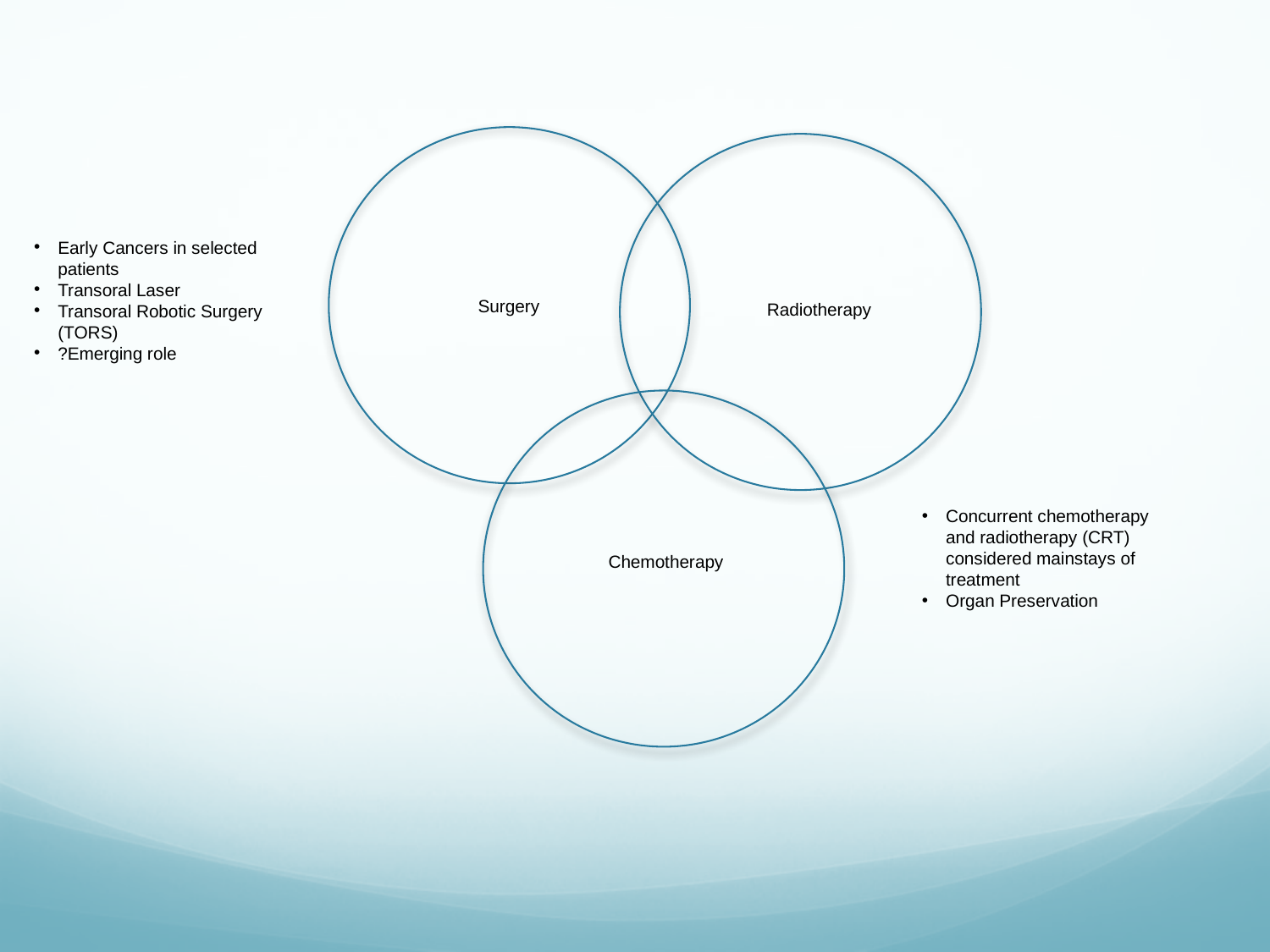

Early Cancers in selected patients
Transoral Laser
Transoral Robotic Surgery (TORS)
?Emerging role
Surgery
Radiotherapy

Concurrent chemotherapy and radiotherapy (CRT) considered mainstays of treatment
Organ Preservation
Chemotherapy